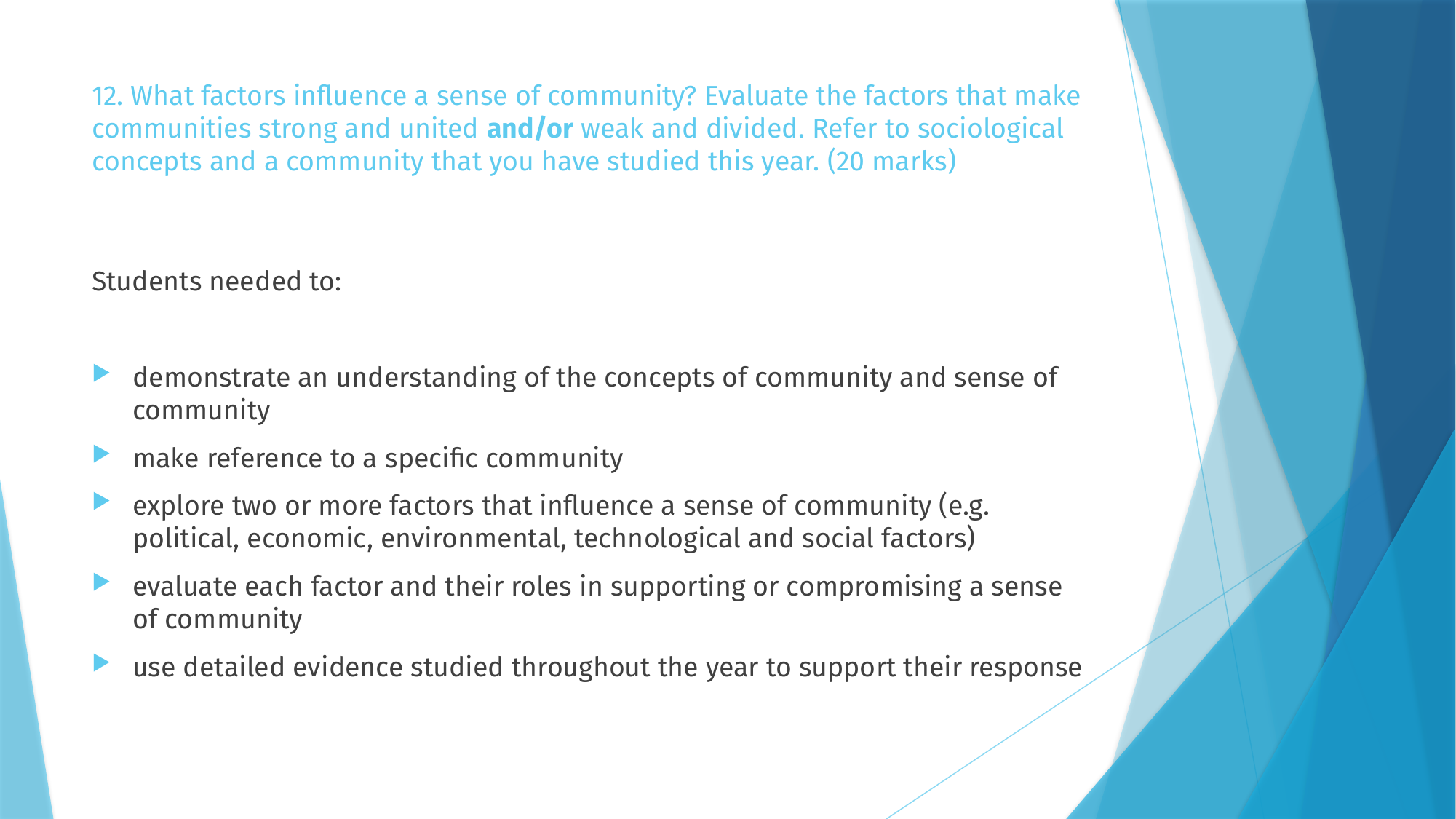

# 12. What factors influence a sense of community? Evaluate the factors that make communities strong and united and/or weak and divided. Refer to sociological concepts and a community that you have studied this year. (20 marks)
Students needed to:

demonstrate an understanding of the concepts of community and sense of community
make reference to a specific community
explore two or more factors that influence a sense of community (e.g. political, economic, environmental, technological and social factors)
evaluate each factor and their roles in supporting or compromising a sense of community
use detailed evidence studied throughout the year to support their response